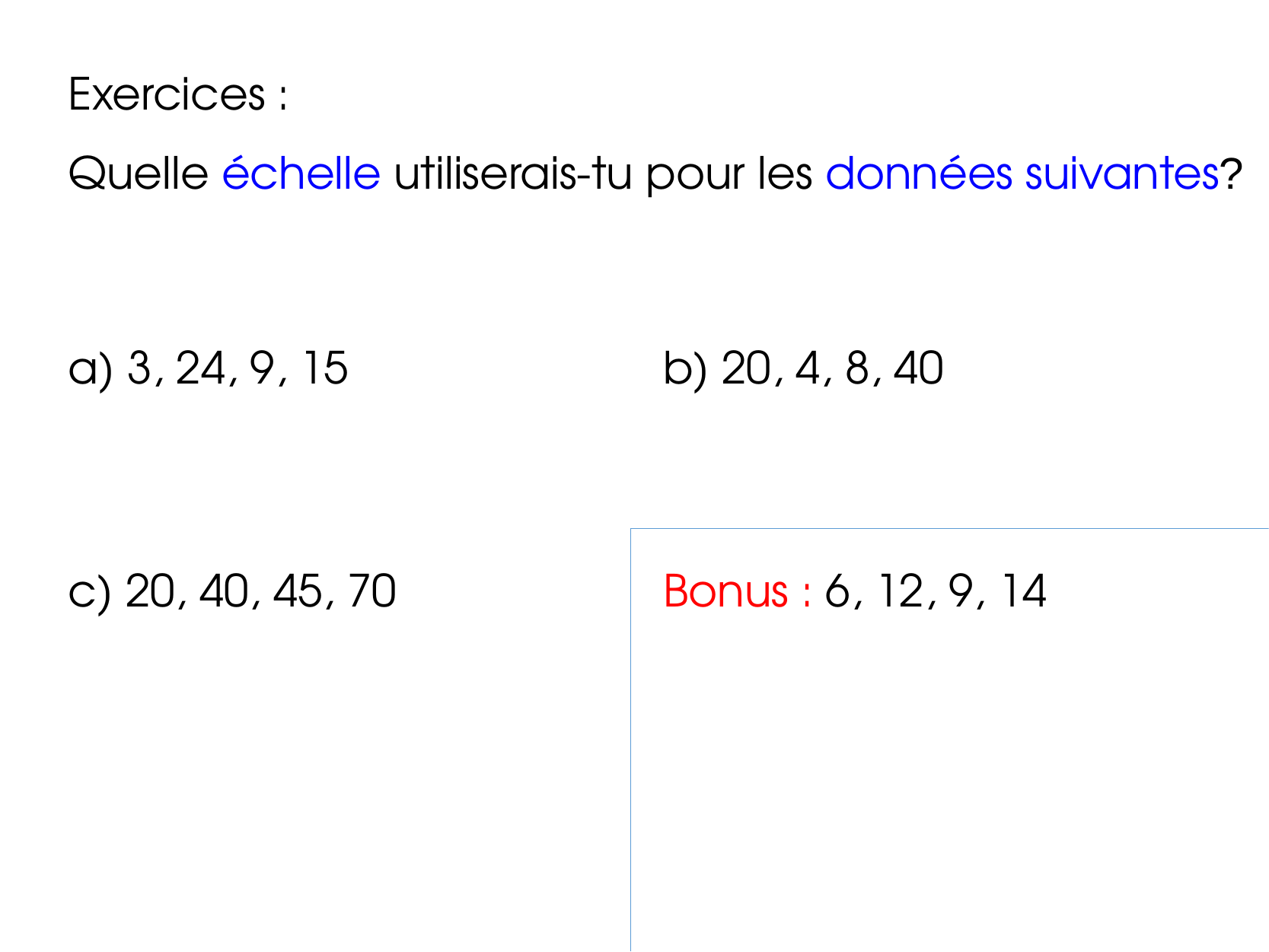

Exercices :
Quelle échelle utiliserais-tu pour les données suivantes?
a) 3, 24, 9, 15
b) 20, 4, 8, 40
c) 20, 40, 45, 70
Bonus : 6, 12, 9, 14